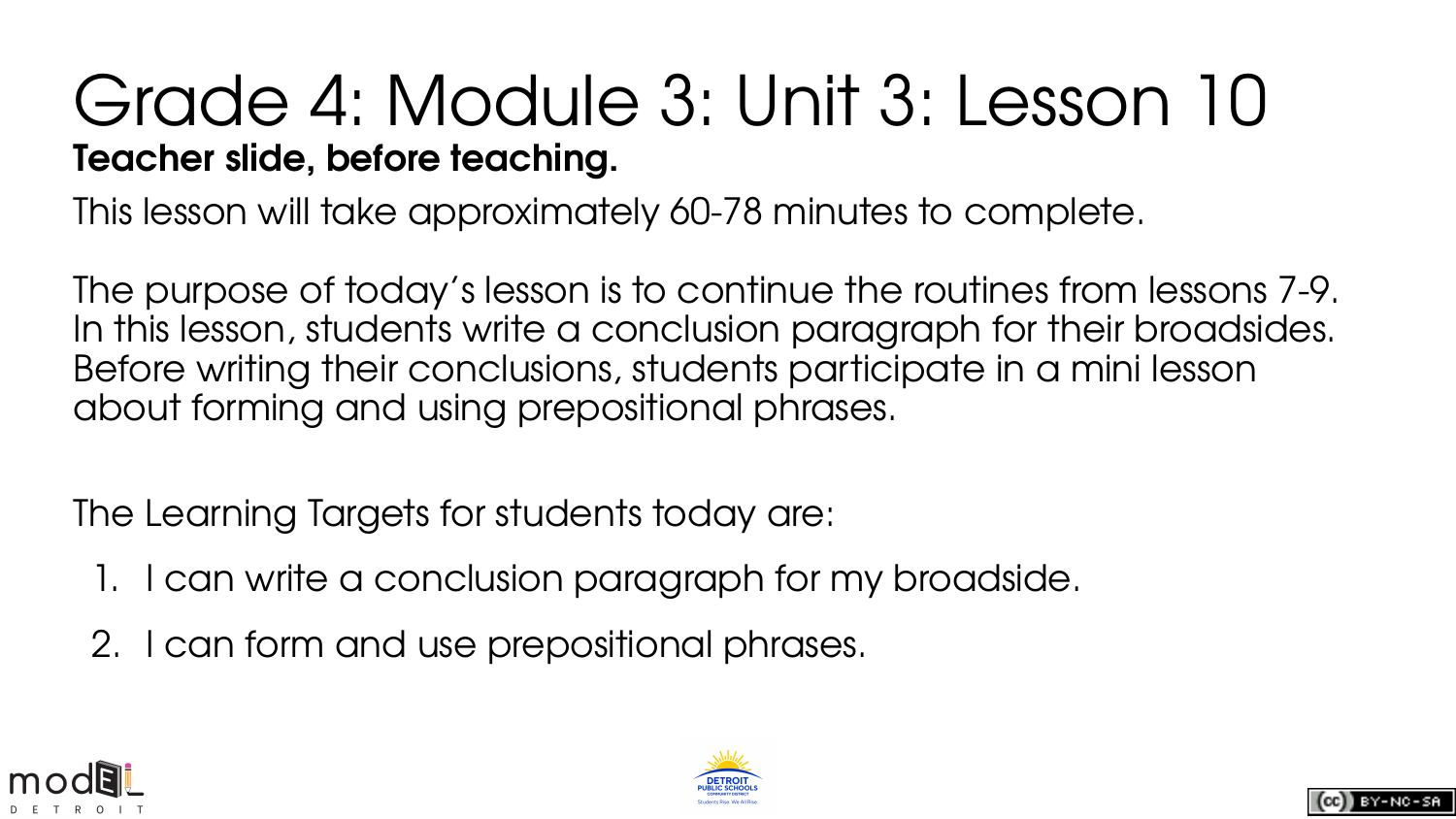

# Grade 4: Module 3: Unit 3: Lesson 10
Teacher slide, before teaching.
This lesson will take approximately 60-78 minutes to complete.

The purpose of today’s lesson is to continue the routines from lessons 7-9. In this lesson, students write a conclusion paragraph for their broadsides. Before writing their conclusions, students participate in a mini lesson about forming and using prepositional phrases.

The Learning Targets for students today are:
I can write a conclusion paragraph for my broadside.
I can form and use prepositional phrases.